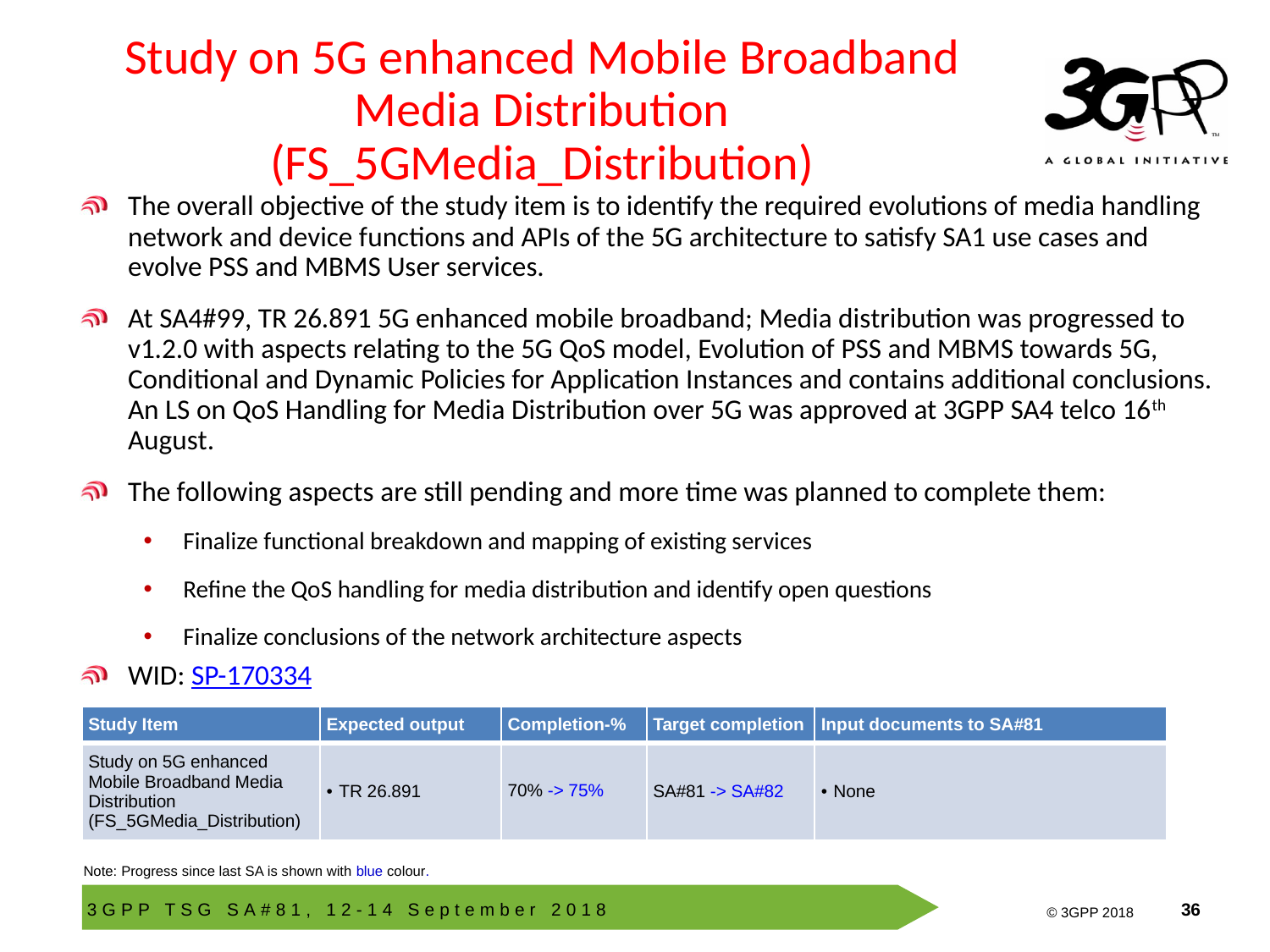

# Study on 5G enhanced Mobile Broadband Media Distribution (FS_5GMedia_Distribution)
The overall objective of the study item is to identify the required evolutions of media handling network and device functions and APIs of the 5G architecture to satisfy SA1 use cases and evolve PSS and MBMS User services.
At SA4#99, TR 26.891 5G enhanced mobile broadband; Media distribution was progressed to v1.2.0 with aspects relating to the 5G QoS model, Evolution of PSS and MBMS towards 5G, Conditional and Dynamic Policies for Application Instances and contains additional conclusions. An LS on QoS Handling for Media Distribution over 5G was approved at 3GPP SA4 telco 16th August.
The following aspects are still pending and more time was planned to complete them:
Finalize functional breakdown and mapping of existing services
Refine the QoS handling for media distribution and identify open questions
Finalize conclusions of the network architecture aspects
WID: SP-170334
| Study Item | Expected output | Completion-% | Target completion | Input documents to SA#81 |
| --- | --- | --- | --- | --- |
| Study on 5G enhanced Mobile Broadband Media Distribution (FS\_5GMedia\_Distribution) | TR 26.891 | 70% -> 75% | SA#81 -> SA#82 | None |
Note: Progress since last SA is shown with blue colour.